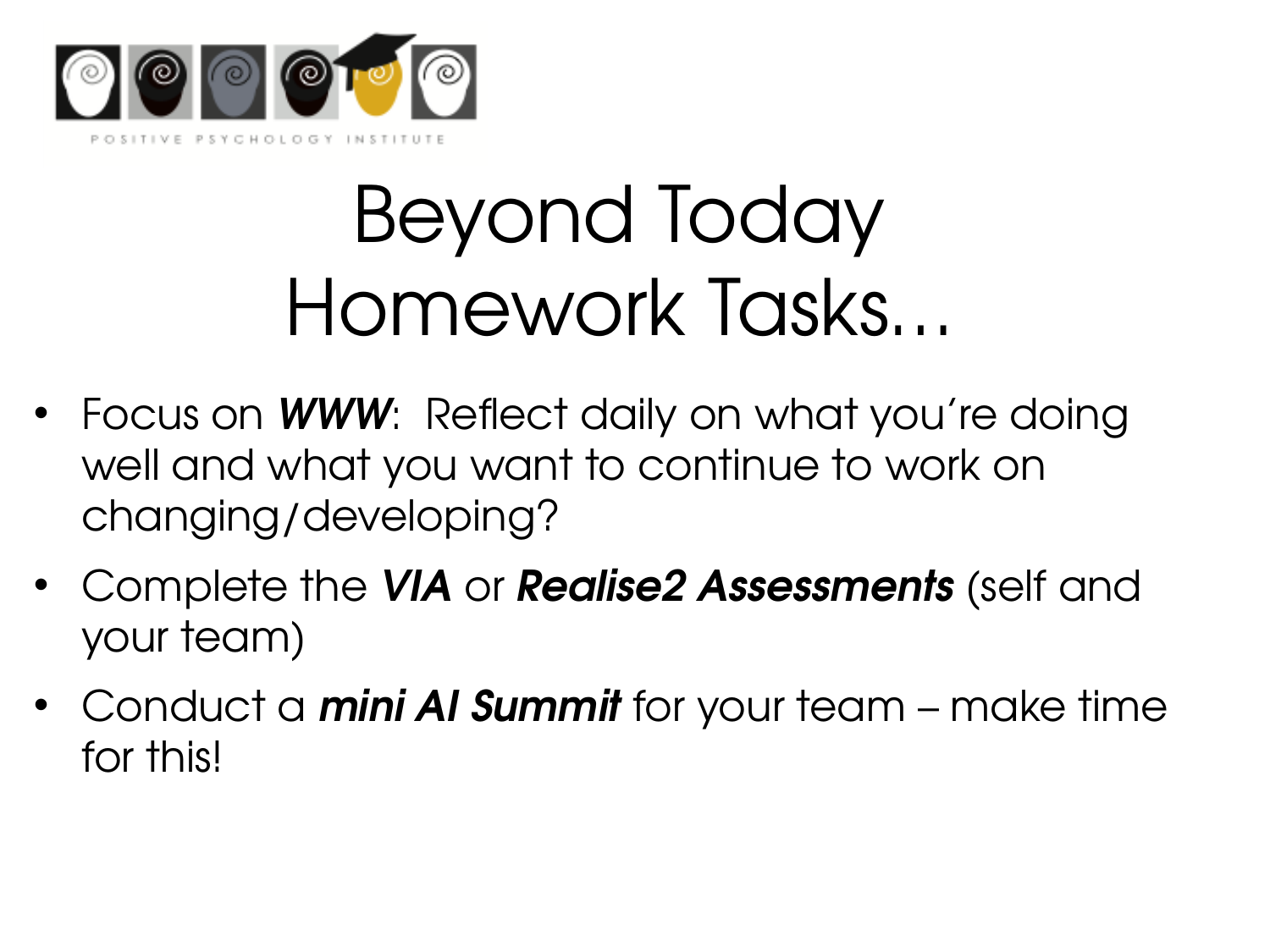

Beyond Today
Homework Tasks…
Focus on WWW:  Reflect daily on what you’re doing well and what you want to continue to work on changing/developing?
Complete the VIA or Realise2 Assessments (self and your team)
Conduct a mini AI Summit for your team – make time for this!